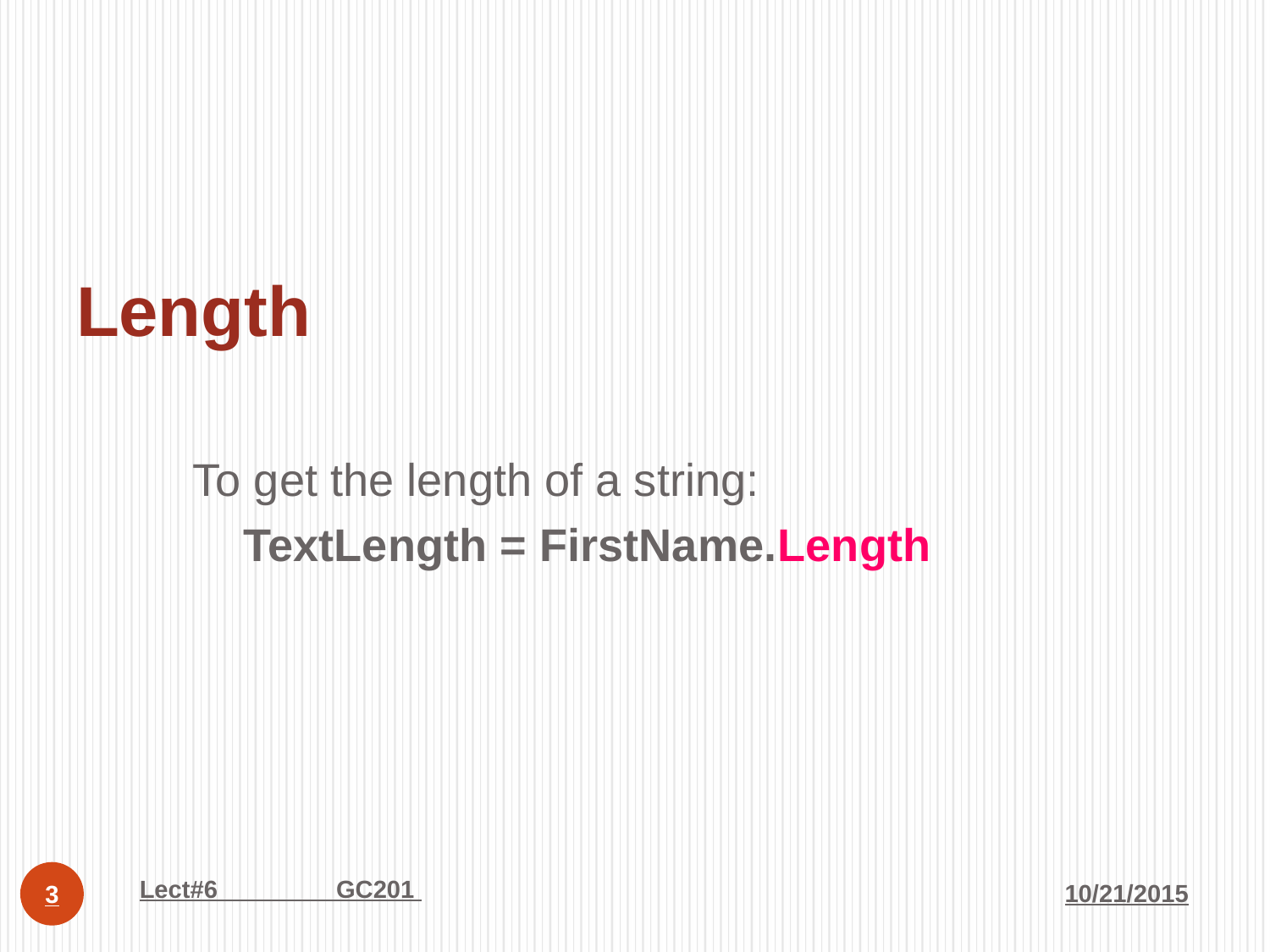

# Length
To get the length of a string:
    TextLength = FirstName.Length
Lect#6                 GC201
10/21/2015
3